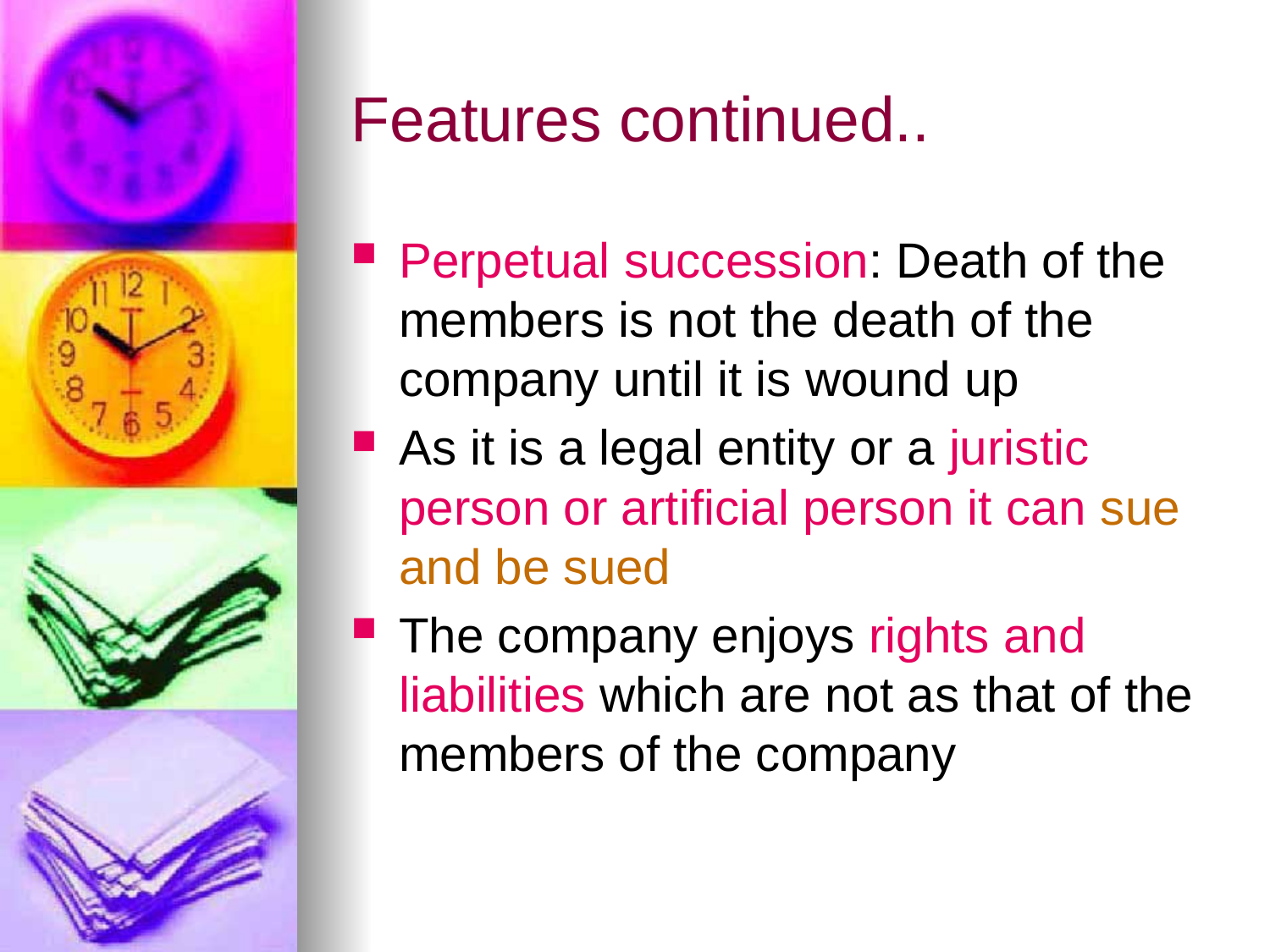

# Features continued..
Perpetual succession: Death of the members is not the death of the company until it is wound up
As it is a legal entity or a juristic person or artificial person it can sue and be sued
The company enjoys rights and liabilities which are not as that of the members of the company